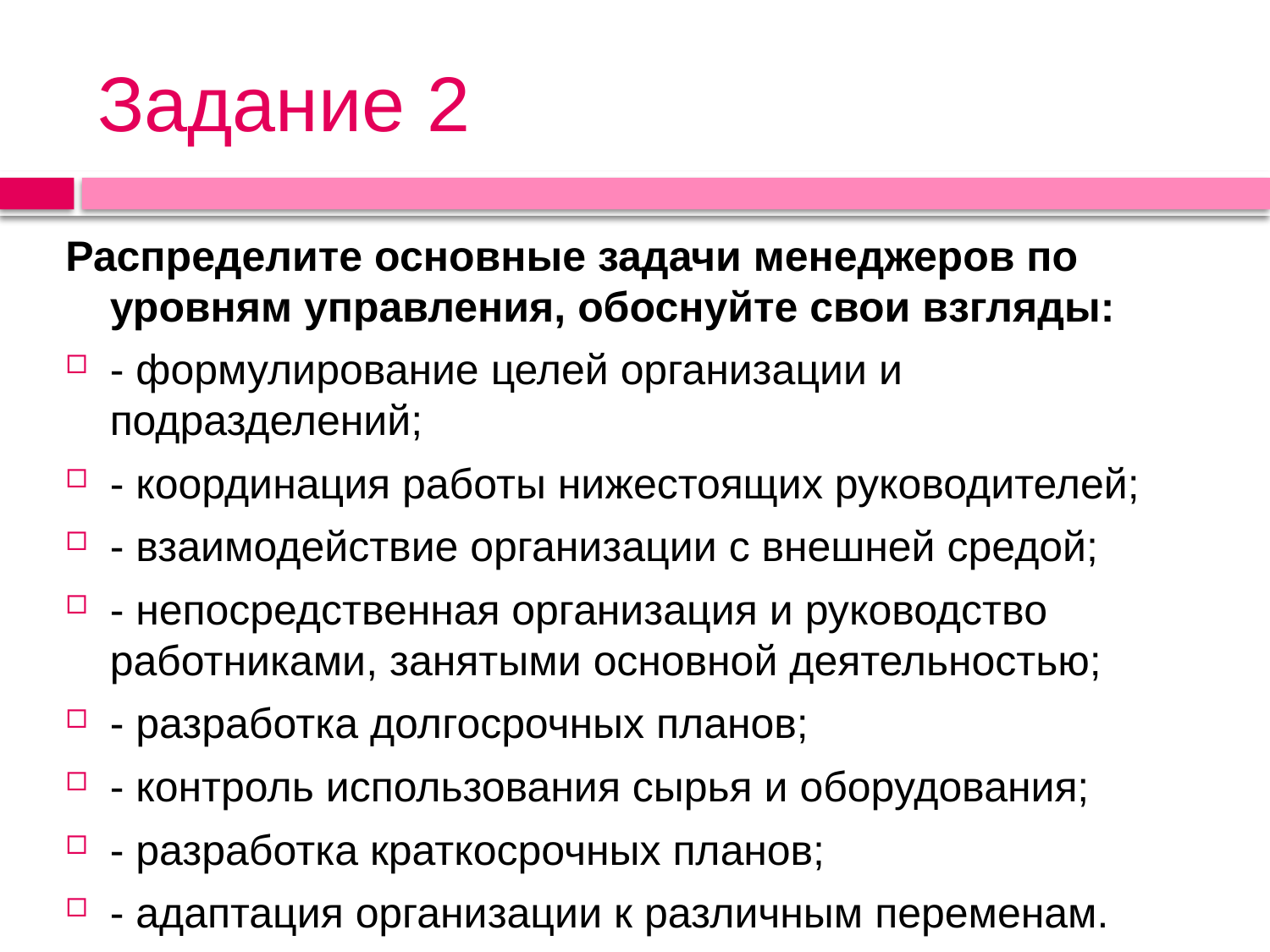

# Задание 2
Распределите основные задачи менеджеров по уровням управления, обоснуйте свои взгляды:
- формулирование целей организации и подразделений;
- координация работы нижестоящих руководителей;
- взаимодействие организации с внешней средой;
- непосредственная организация и руководство работниками, занятыми основной деятельностью;
- разработка долгосрочных планов;
- контроль использования сырья и оборудования;
- разработка краткосрочных планов;
- адаптация организации к различным переменам.